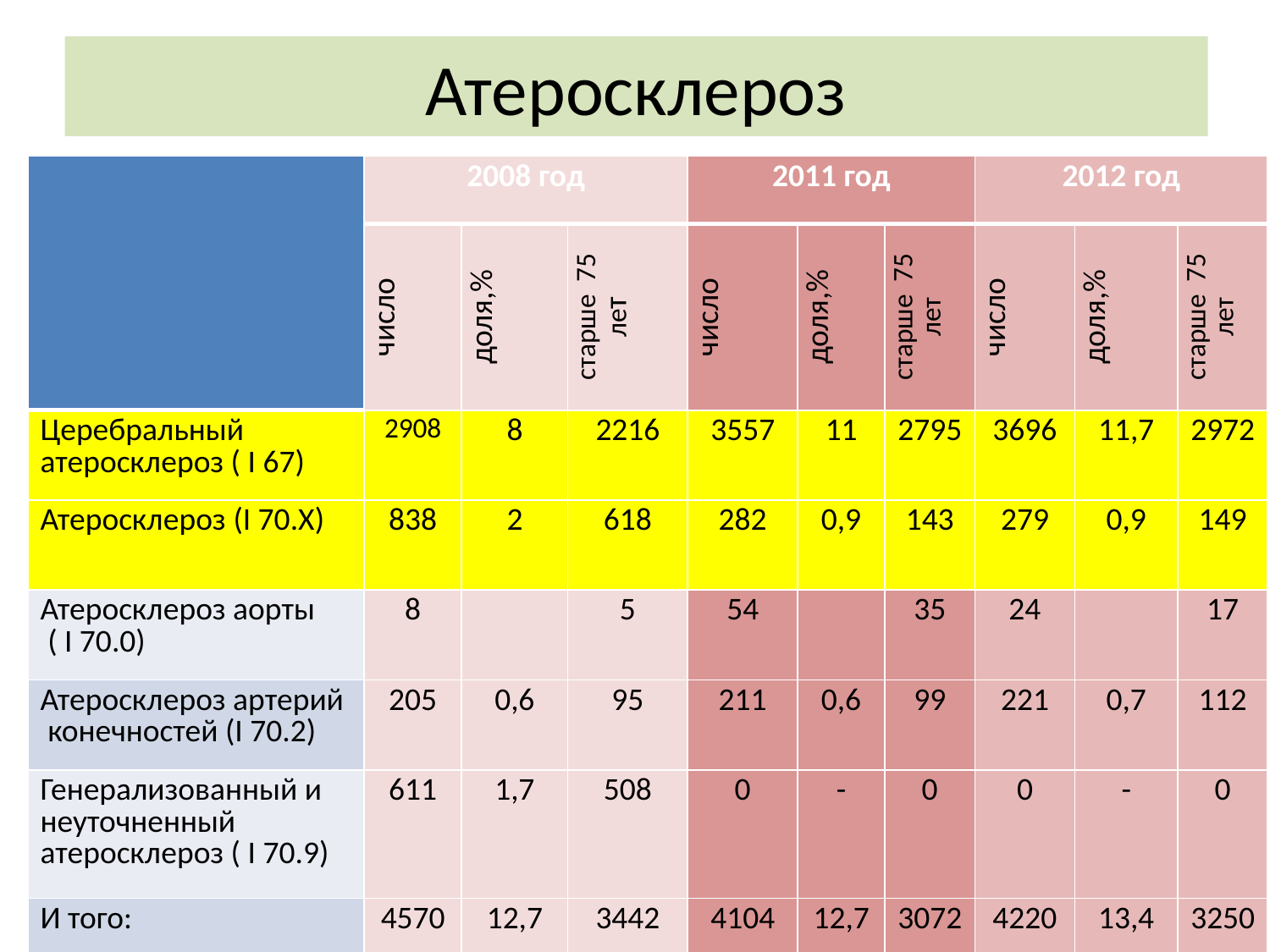

# Атеросклероз
|  | 2008 год |  |  | 2011 год |  |  | 2012 год |  |  |
| --- | --- | --- | --- | --- | --- | --- | --- | --- | --- |
|  | число | доля,% | старше 75 лет | число | доля,% | старше 75 лет | число | доля,% | старше 75 лет |
| Церебральный атеросклероз ( I 67) | 2908 | 8 | 2216 | 3557 | 11 | 2795 | 3696 | 11,7 | 2972 |
| Атеросклероз (I 70.X) | 838 | 2 | 618 | 282 | 0,9 | 143 | 279 | 0,9 | 149 |
| Атеросклероз аорты ( I 70.0) | 8 |  | 5 | 54 |  | 35 | 24 |  | 17 |
| Атеросклероз артерий конечностей (I 70.2) | 205 | 0,6 | 95 | 211 | 0,6 | 99 | 221 | 0,7 | 112 |
| Генерализованный и неуточненный атеросклероз ( I 70.9) | 611 | 1,7 | 508 | 0 | - | 0 | 0 | - | 0 |
| И того: | 4570 | 12,7 | 3442 | 4104 | 12,7 | 3072 | 4220 | 13,4 | 3250 |